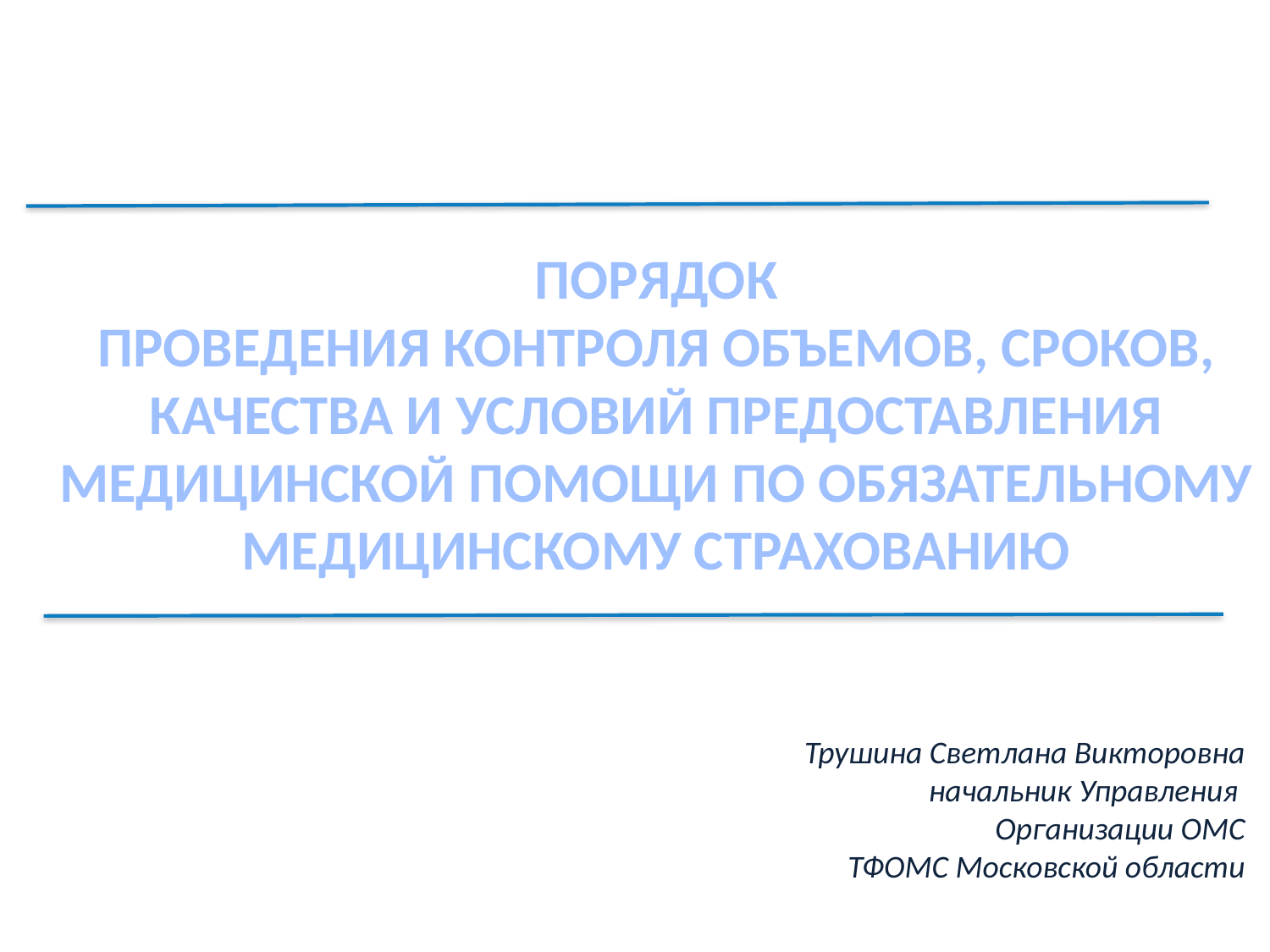

﻿ПОРЯДОК
ПРОВЕДЕНИЯ КОНТРОЛЯ ОБЪЕМОВ, СРОКОВ, КАЧЕСТВА И УСЛОВИЙ ПРЕДОСТАВЛЕНИЯ МЕДИЦИНСКОЙ ПОМОЩИ ПО ОБЯЗАТЕЛЬНОМУ МЕДИЦИНСКОМУ СТРАХОВАНИЮ
Трушина Светлана Викторовна
начальник Управления
Организации ОМС
ТФОМС Московской области